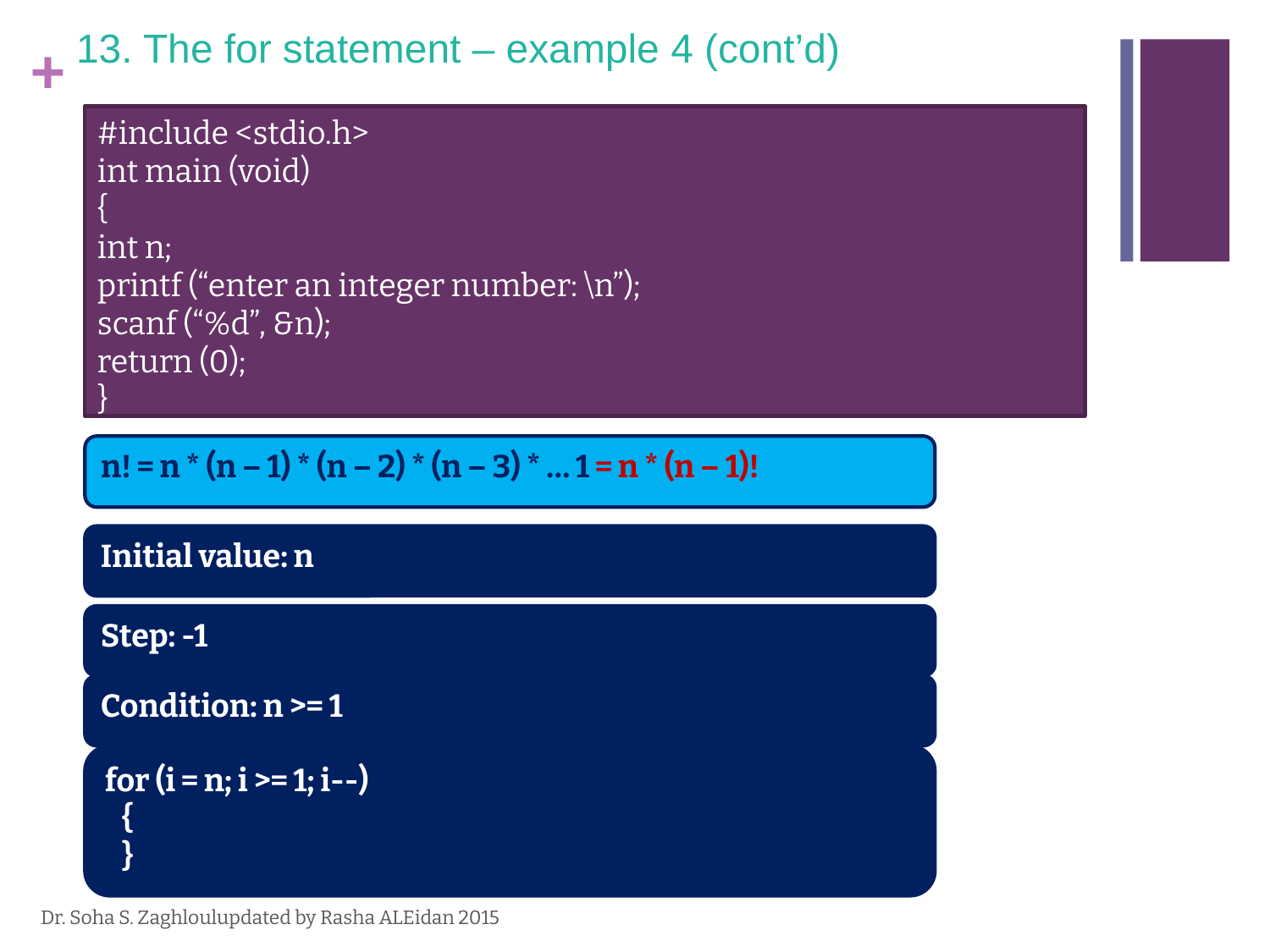

# 13. The for statement – example 4 (cont’d)
#include <stdio.h>
int main (void)
{
int n;
printf (“enter an integer number: \n”);
scanf (“%d”, &n);
return (0);
}
n! = n * (n – 1) * (n – 2) * (n – 3) * … 1 = n * (n – 1)!
Initial value: n
Step: -1
Condition: n >= 1
for (i = n; i >= 1; i--)
   {
   }
Dr. Soha S. Zaghloul			updated by Rasha ALEidan 2015